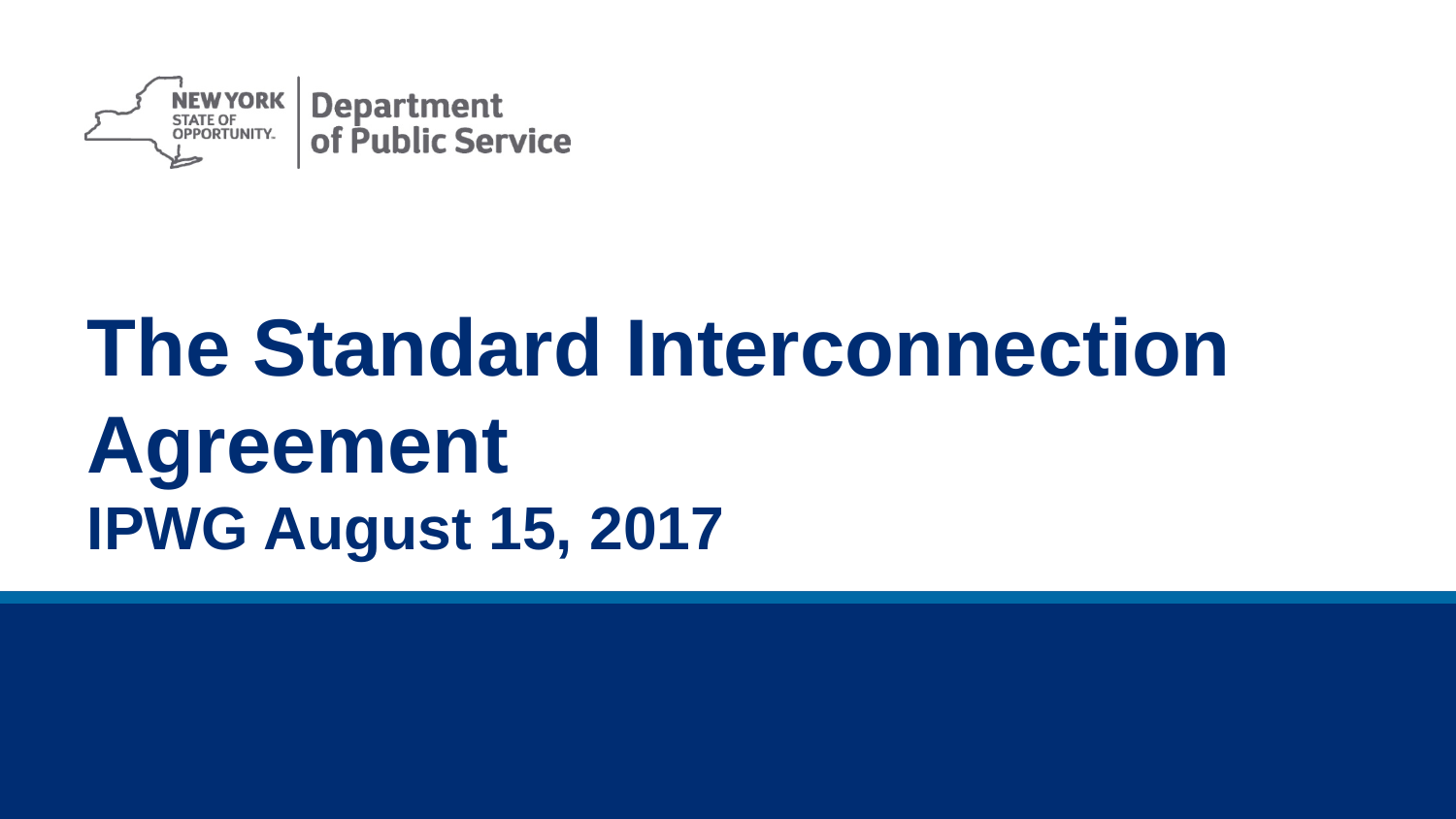

The Standard Interconnection Agreement
IPWG August 15, 2017